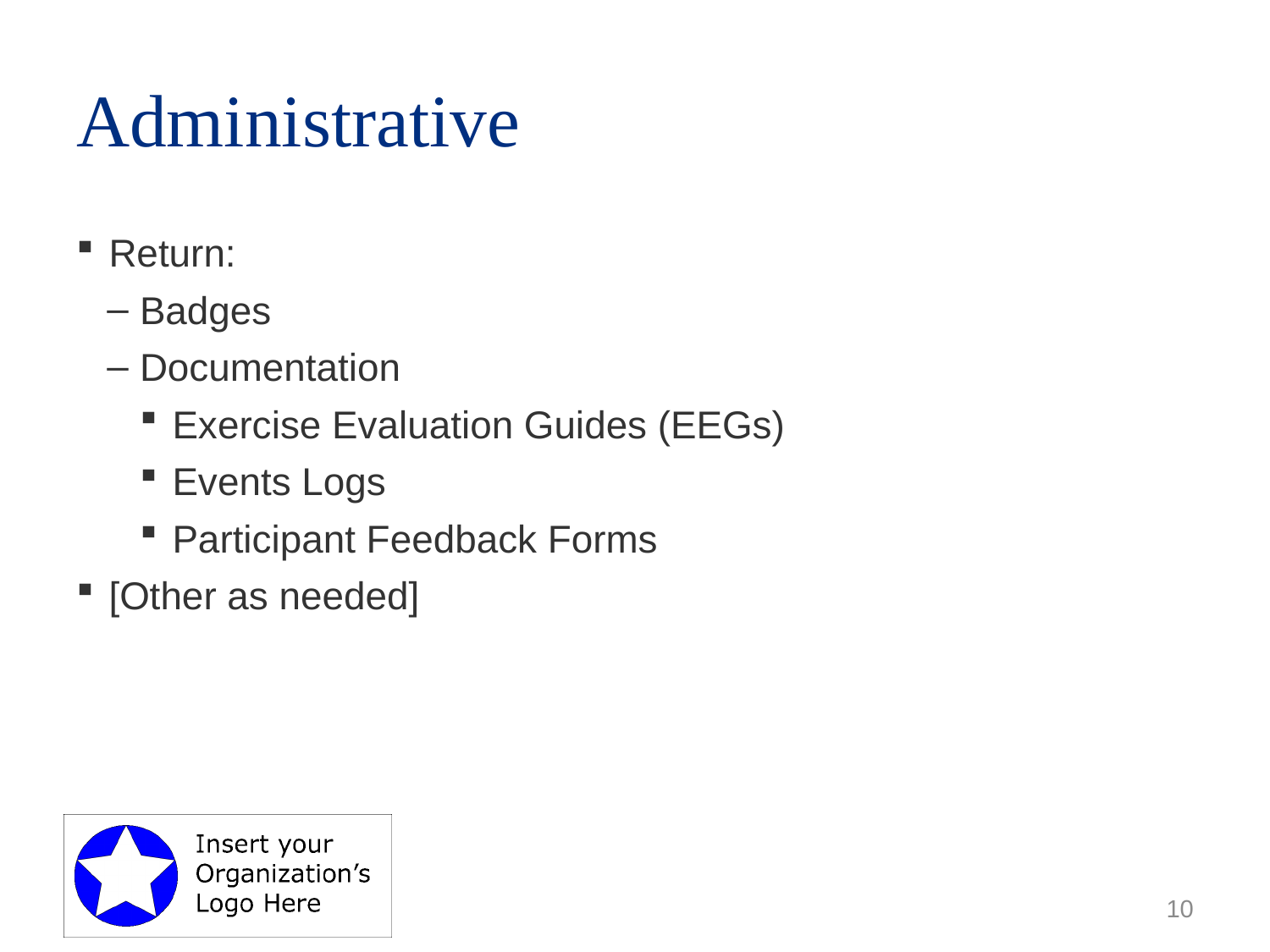

# Administrative
Return:
Badges
Documentation
Exercise Evaluation Guides (EEGs)
Events Logs
Participant Feedback Forms
[Other as needed]

10